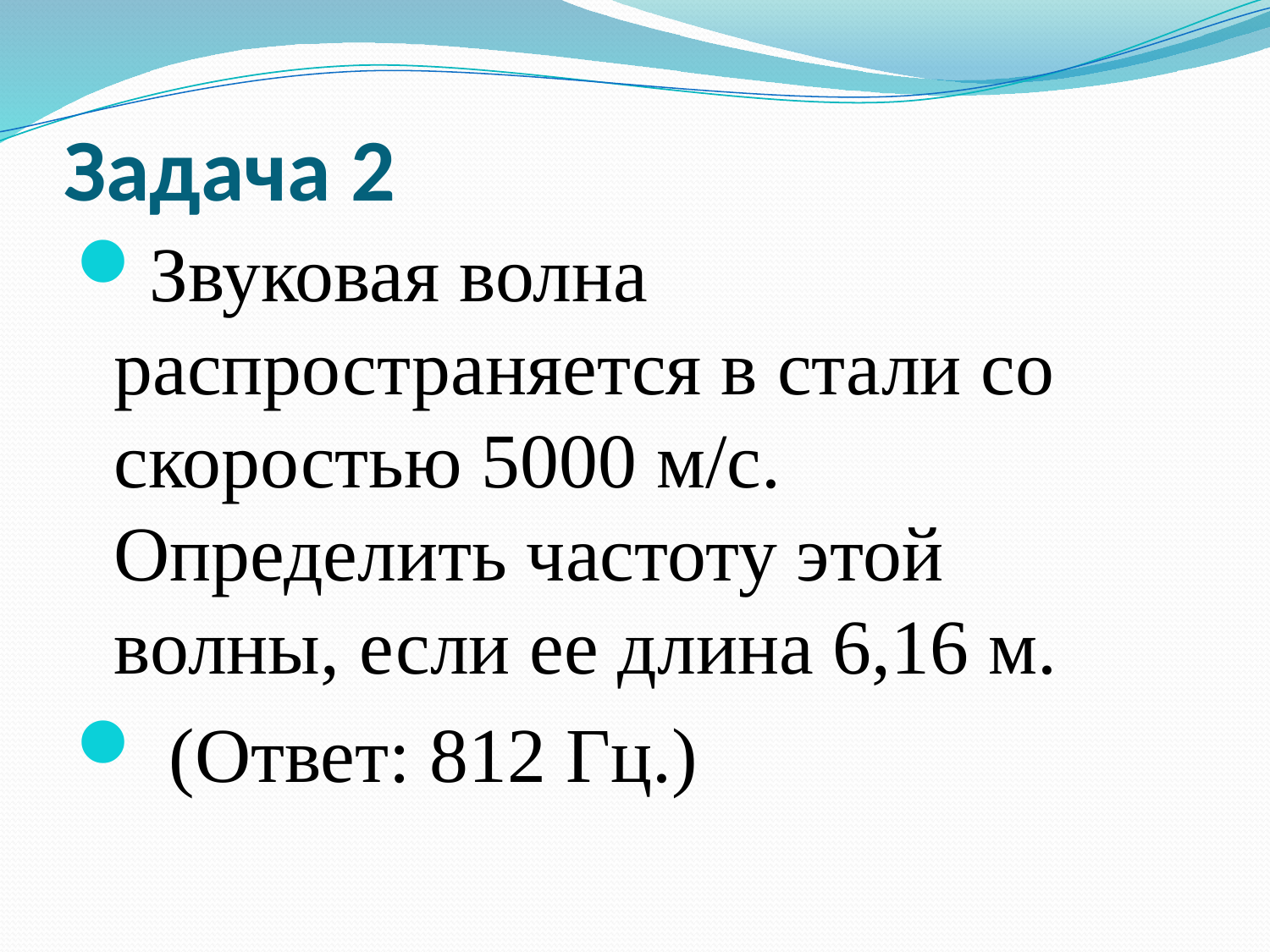

# Задача 2
Звуковая волна распространяется в стали со скоростью 5000 м/с. Определить частоту этой  волны, если ее длина 6,16 м.
 (Ответ: 812 Гц.)